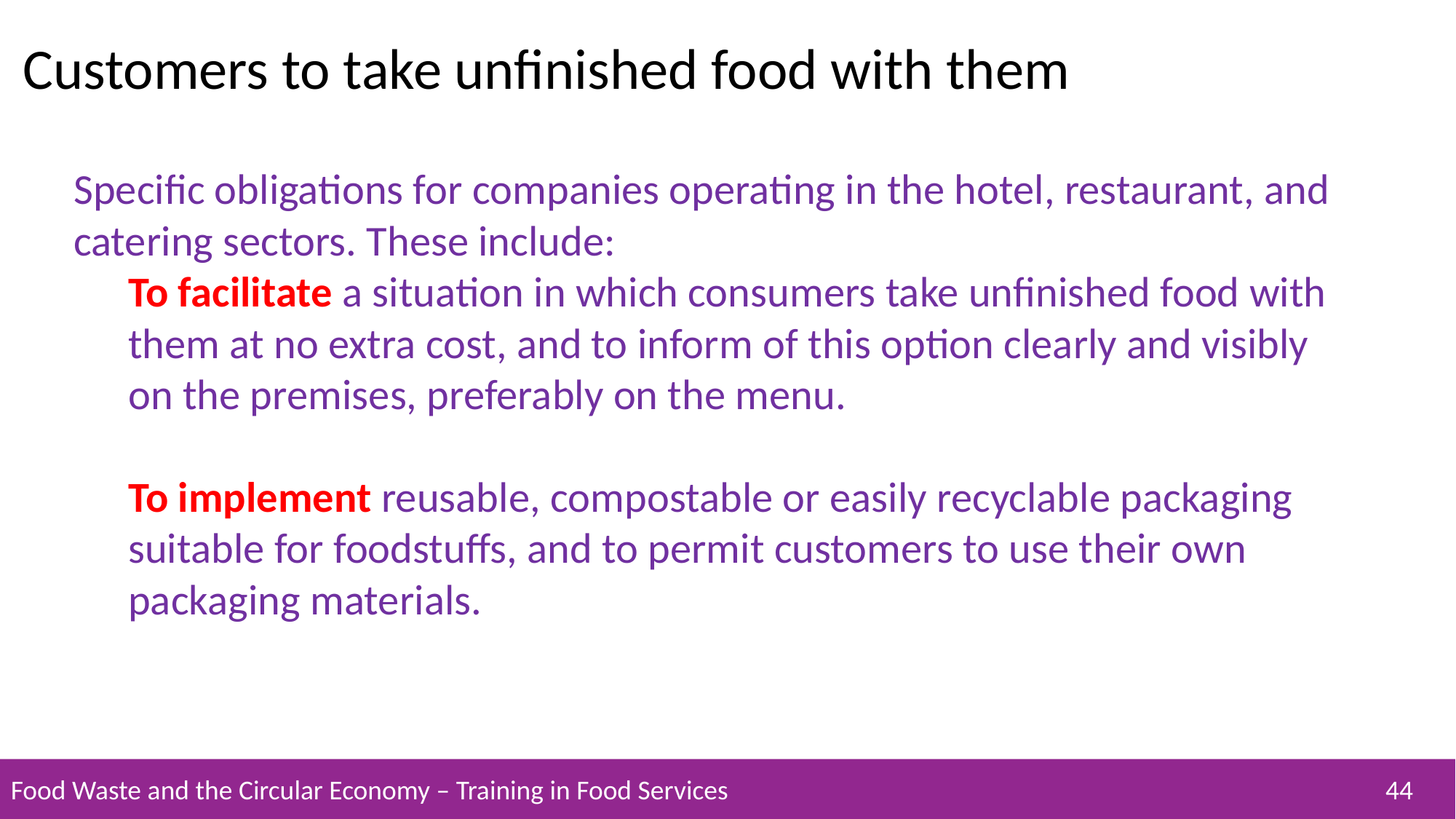

Customers to take unfinished food with them
Specific obligations for companies operating in the hotel, restaurant, and catering sectors. These include:
To facilitate a situation in which consumers take unfinished food with them at no extra cost, and to inform of this option clearly and visibly on the premises, preferably on the menu.

To implement reusable, compostable or easily recyclable packaging suitable for foodstuffs, and to permit customers to use their own packaging materials.